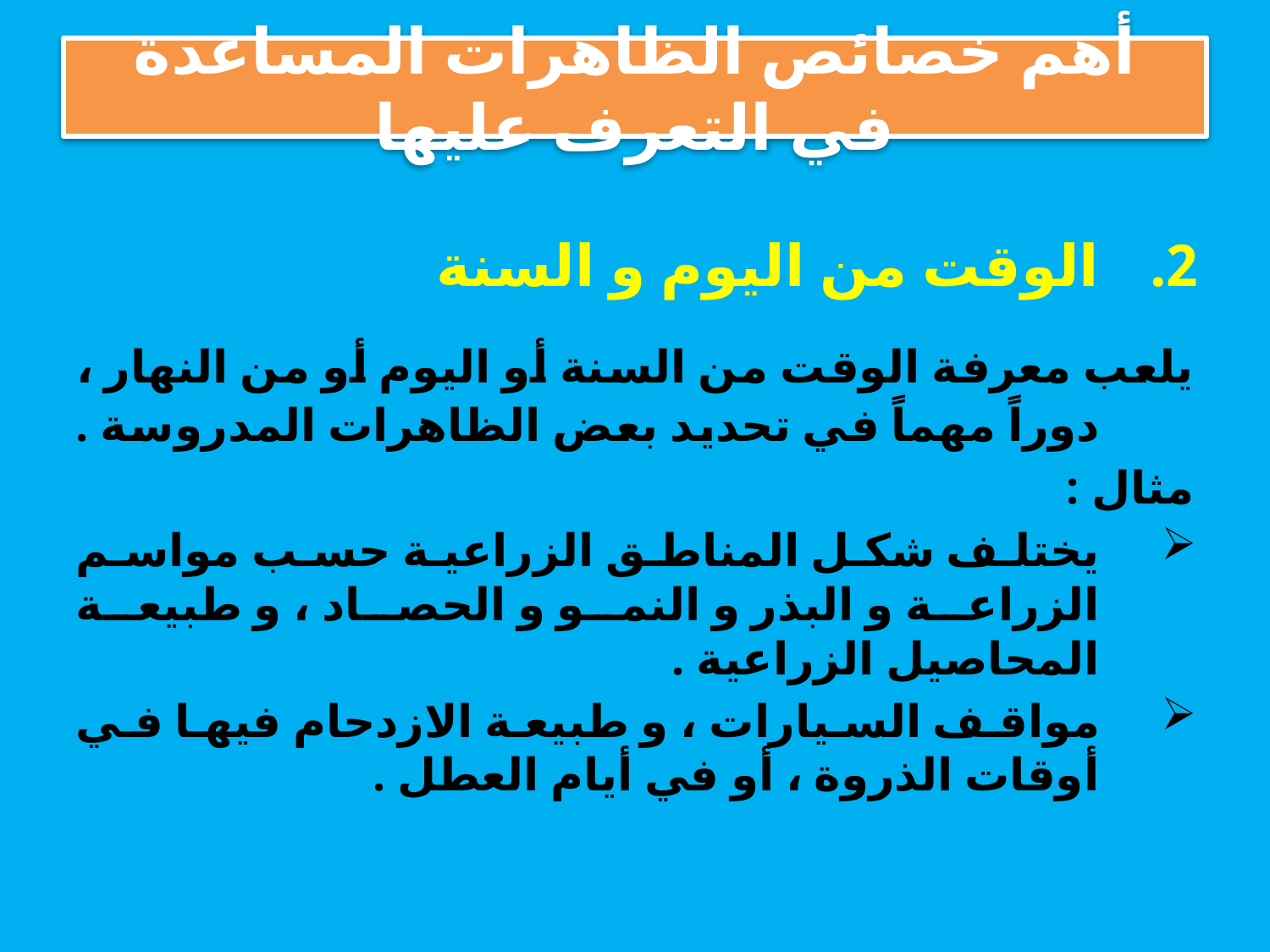

# أهم خصائص الظاهرات المساعدة في التعرف عليها
الوقت من اليوم و السنة
	يلعب معرفة الوقت من السنة أو اليوم أو من النهار ، دوراً مهماً في تحديد بعض الظاهرات المدروسة .
مثال :
يختلف شكل المناطق الزراعية حسب مواسم الزراعة و البذر و النمو و الحصاد ، و طبيعة المحاصيل الزراعية .
مواقف السيارات ، و طبيعة الازدحام فيها في أوقات الذروة ، أو في أيام العطل .